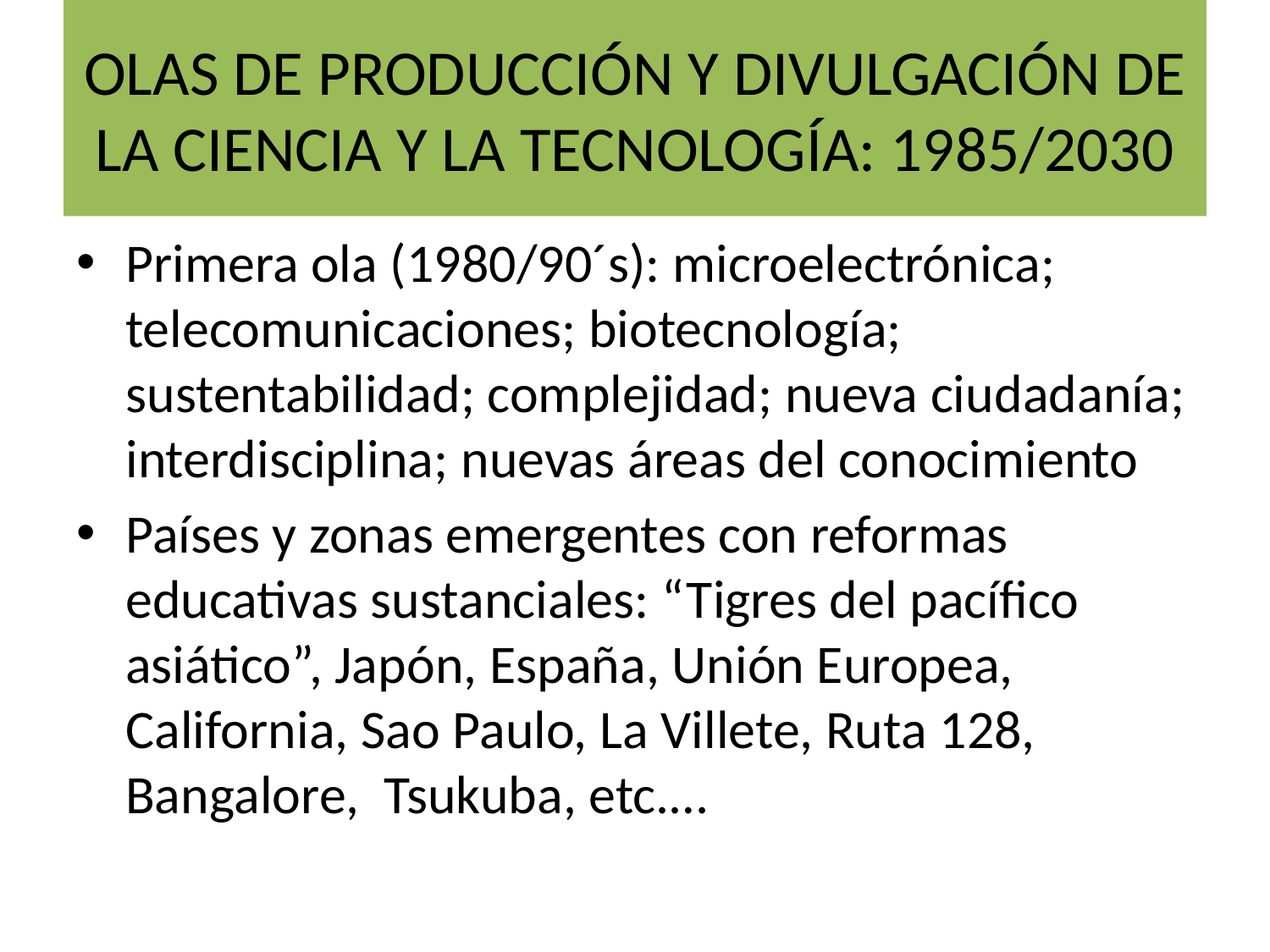

# OLAS DE PRODUCCIÓN Y DIVULGACIÓN DE LA CIENCIA Y LA TECNOLOGÍA: 1985/2030

Primera ola (1980/90´s): microelectrónica; telecomunicaciones; biotecnología; sustentabilidad; complejidad; nueva ciudadanía; interdisciplina; nuevas áreas del conocimiento
Países y zonas emergentes con reformas educativas sustanciales: “Tigres del pacífico asiático”, Japón, España, Unión Europea, California, Sao Paulo, La Villete, Ruta 128, Bangalore,  Tsukuba, etc.…